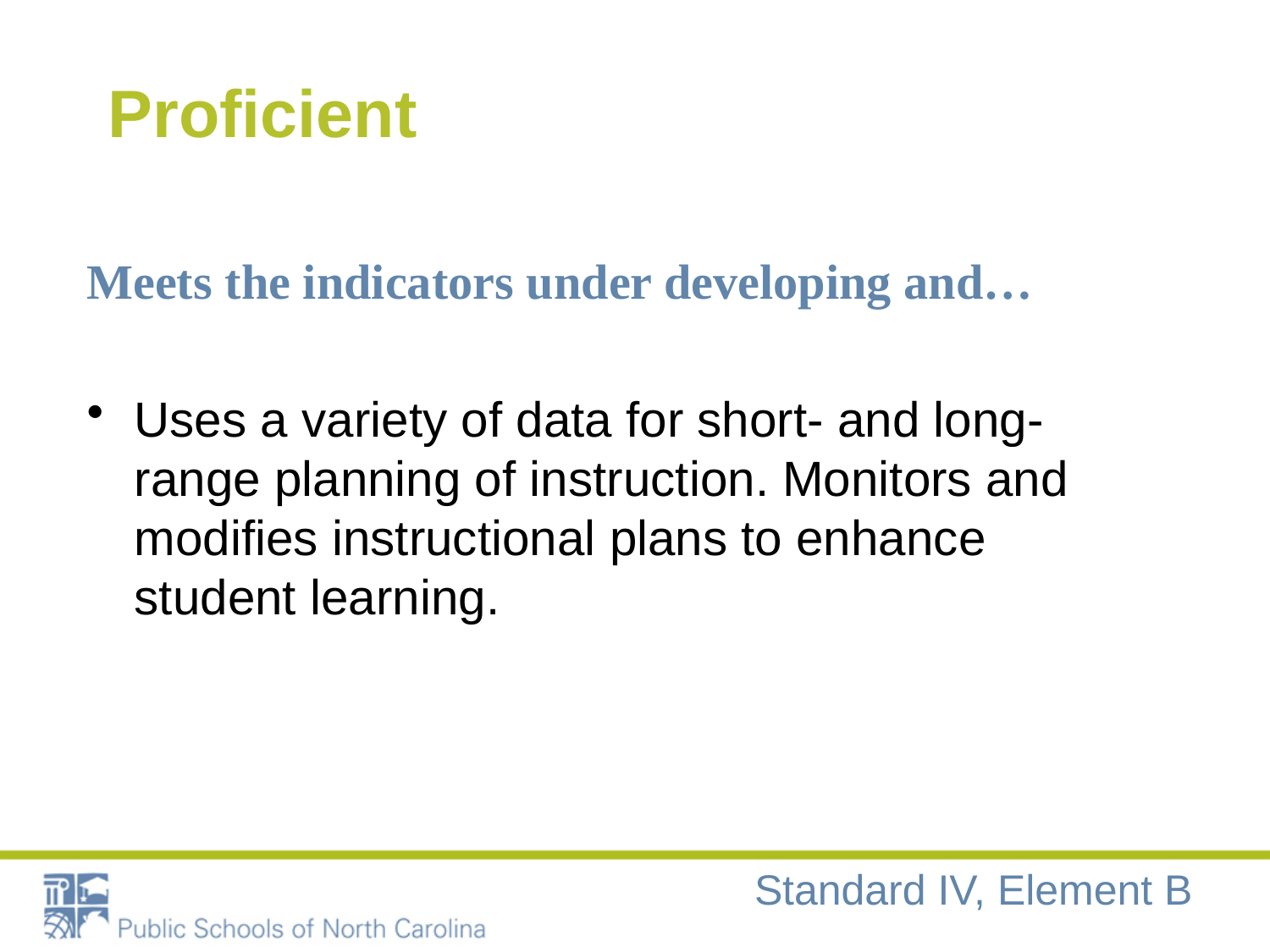

# Proficient
Meets the indicators under developing and…

Uses a variety of data for short- and long-range planning of instruction. Monitors and modifies instructional plans to enhance student learning.

Standard IV, Element B